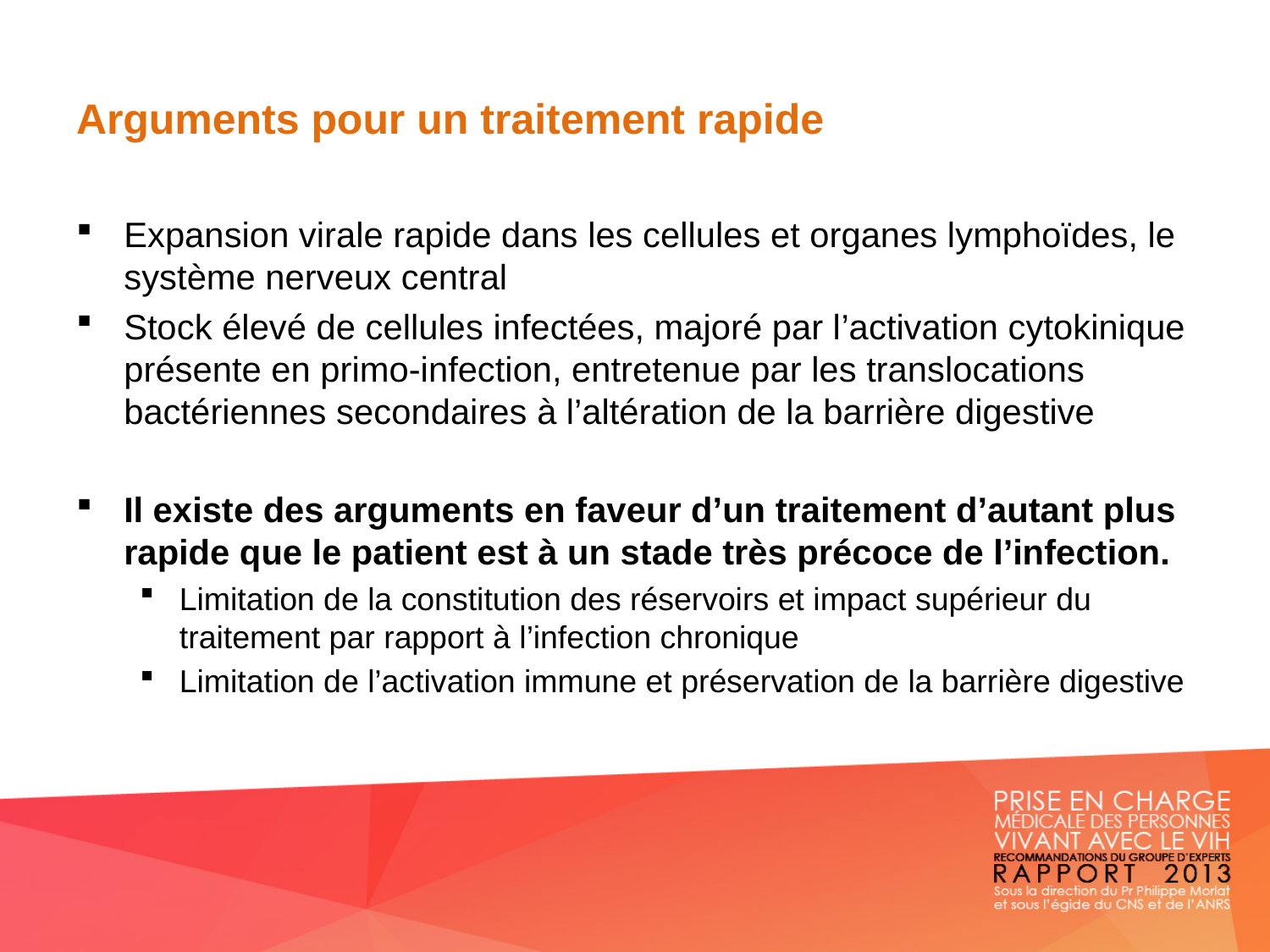

# Arguments pour un traitement rapide
Expansion virale rapide dans les cellules et organes lymphoïdes, le système nerveux central
Stock élevé de cellules infectées, majoré par l’activation cytokinique présente en primo-infection, entretenue par les translocations bactériennes secondaires à l’altération de la barrière digestive

Il existe des arguments en faveur d’un traitement d’autant plus rapide que le patient est à un stade très précoce de l’infection.
Limitation de la constitution des réservoirs et impact supérieur du traitement par rapport à l’infection chronique
Limitation de l’activation immune et préservation de la barrière digestive